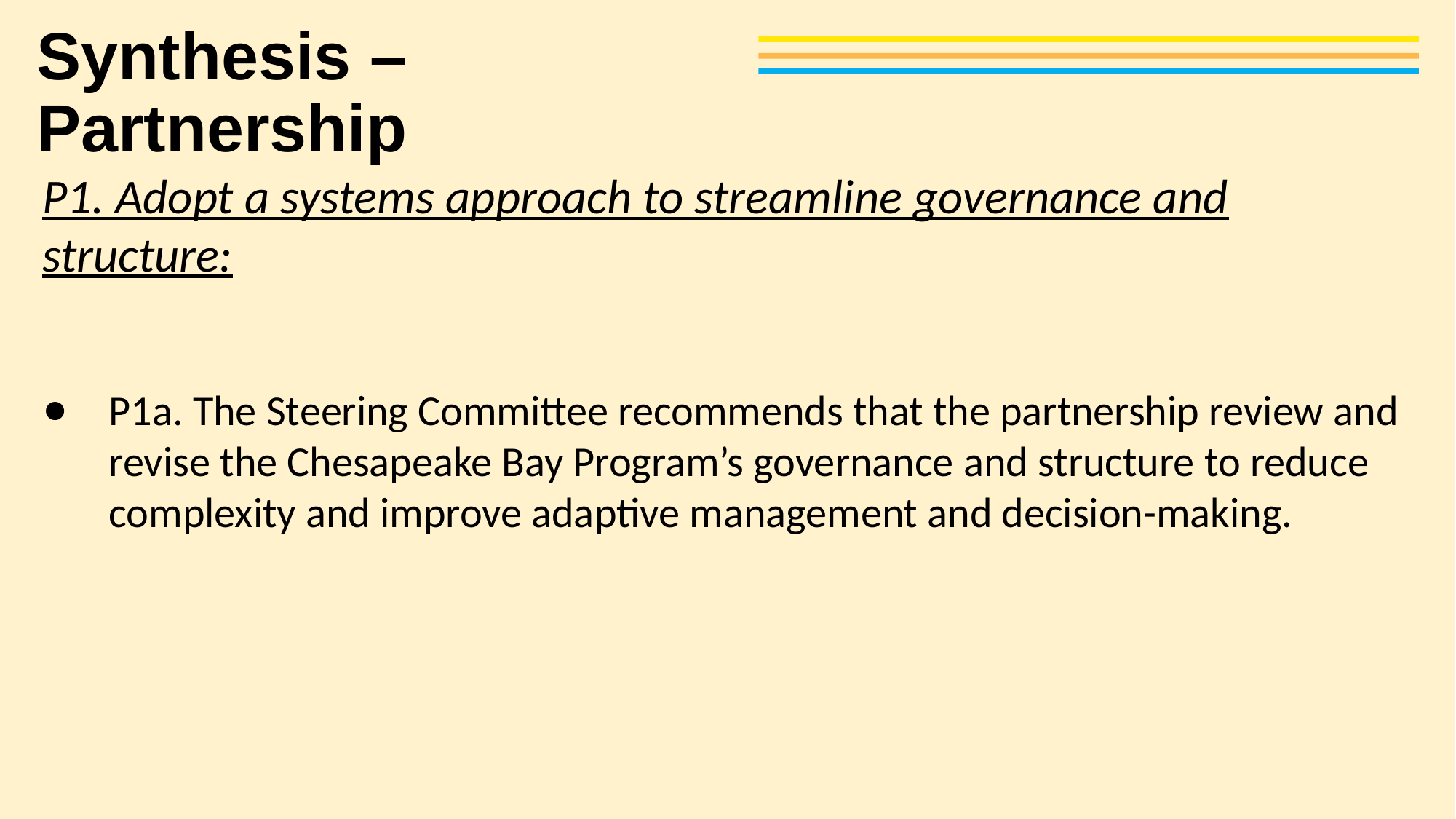

# Synthesis – Partnership
P1. Adopt a systems approach to streamline governance and structure:

P1a. The Steering Committee recommends that the partnership review and revise the Chesapeake Bay Program’s governance and structure to reduce complexity and improve adaptive management and decision-making.